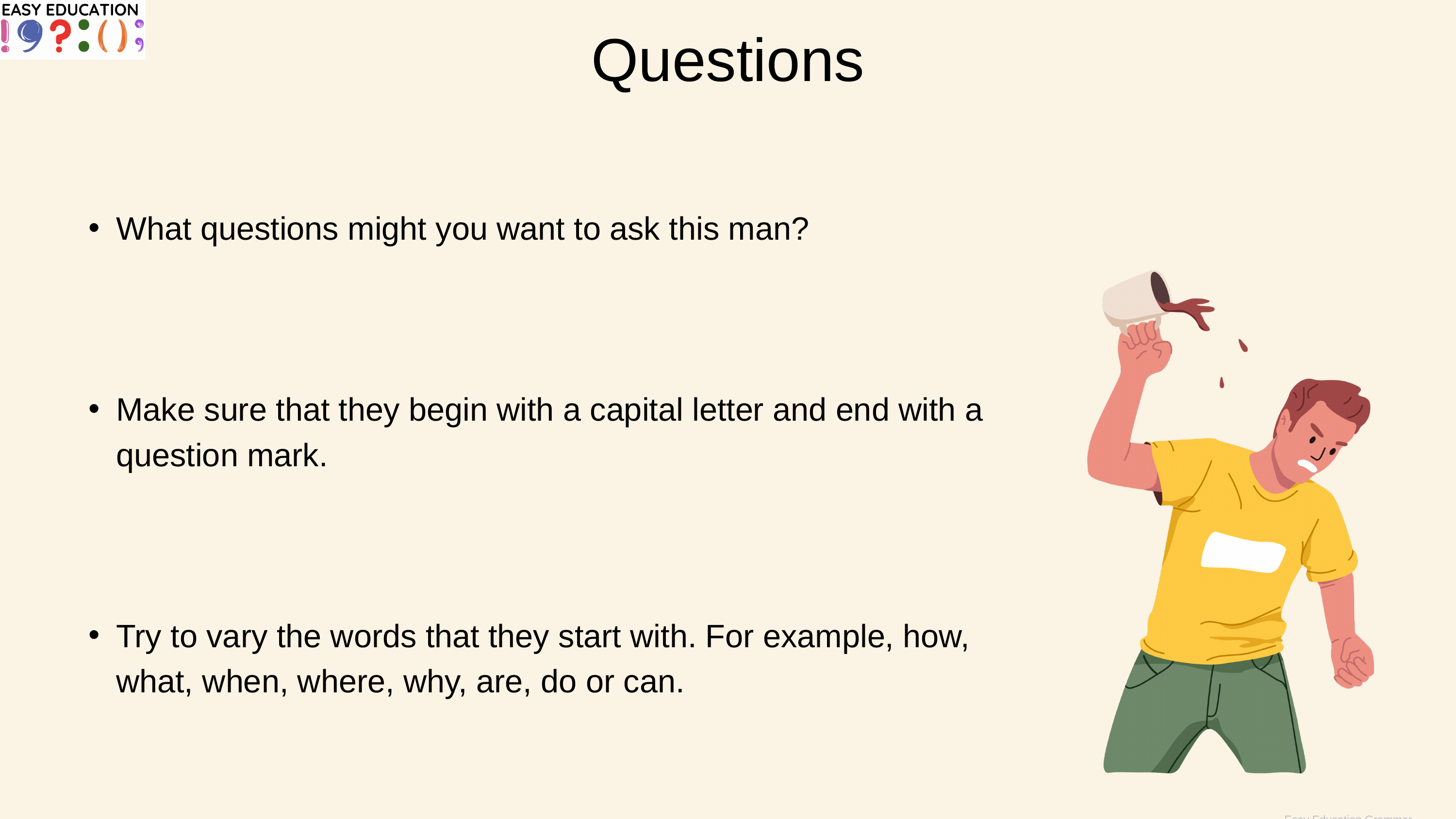

Questions
What questions might you want to ask this man?

Make sure that they begin with a capital letter and end with a question mark.

Try to vary the words that they start with. For example, how, what, when, where, why, are, do or can.